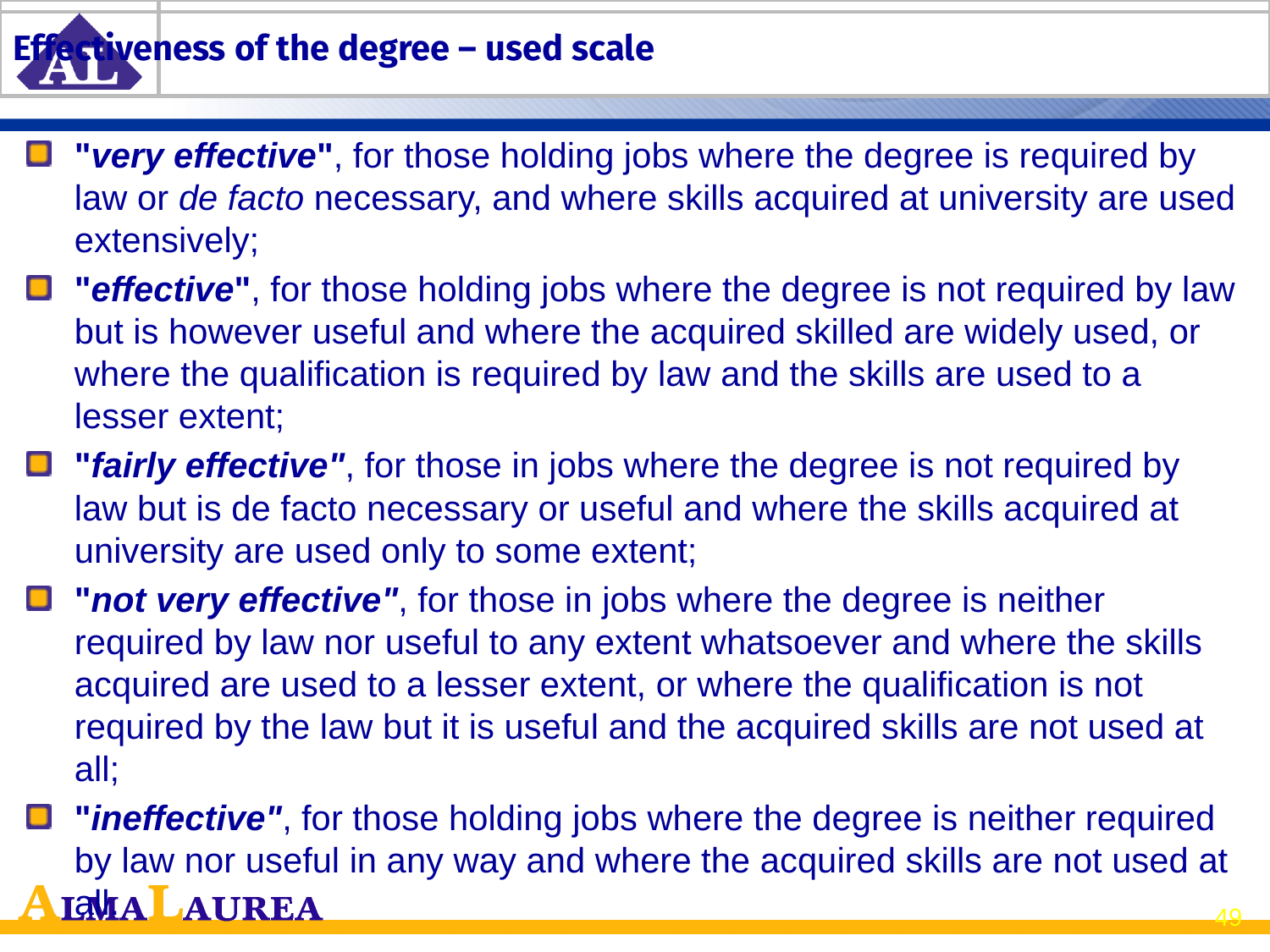

# Effectiveness of the degree – used scale
"very effective", for those holding jobs where the degree is required by law or de facto necessary, and where skills acquired at university are used extensively;
"effective", for those holding jobs where the degree is not required by law but is however useful and where the acquired skilled are widely used, or where the qualification is required by law and the skills are used to a lesser extent;
"fairly effective", for those in jobs where the degree is not required by law but is de facto necessary or useful and where the skills acquired at university are used only to some extent;
"not very effective", for those in jobs where the degree is neither required by law nor useful to any extent whatsoever and where the skills acquired are used to a lesser extent, or where the qualification is not required by the law but it is useful and the acquired skills are not used at all;
"ineffective", for those holding jobs where the degree is neither required by law nor useful in any way and where the acquired skills are not used at all.

49